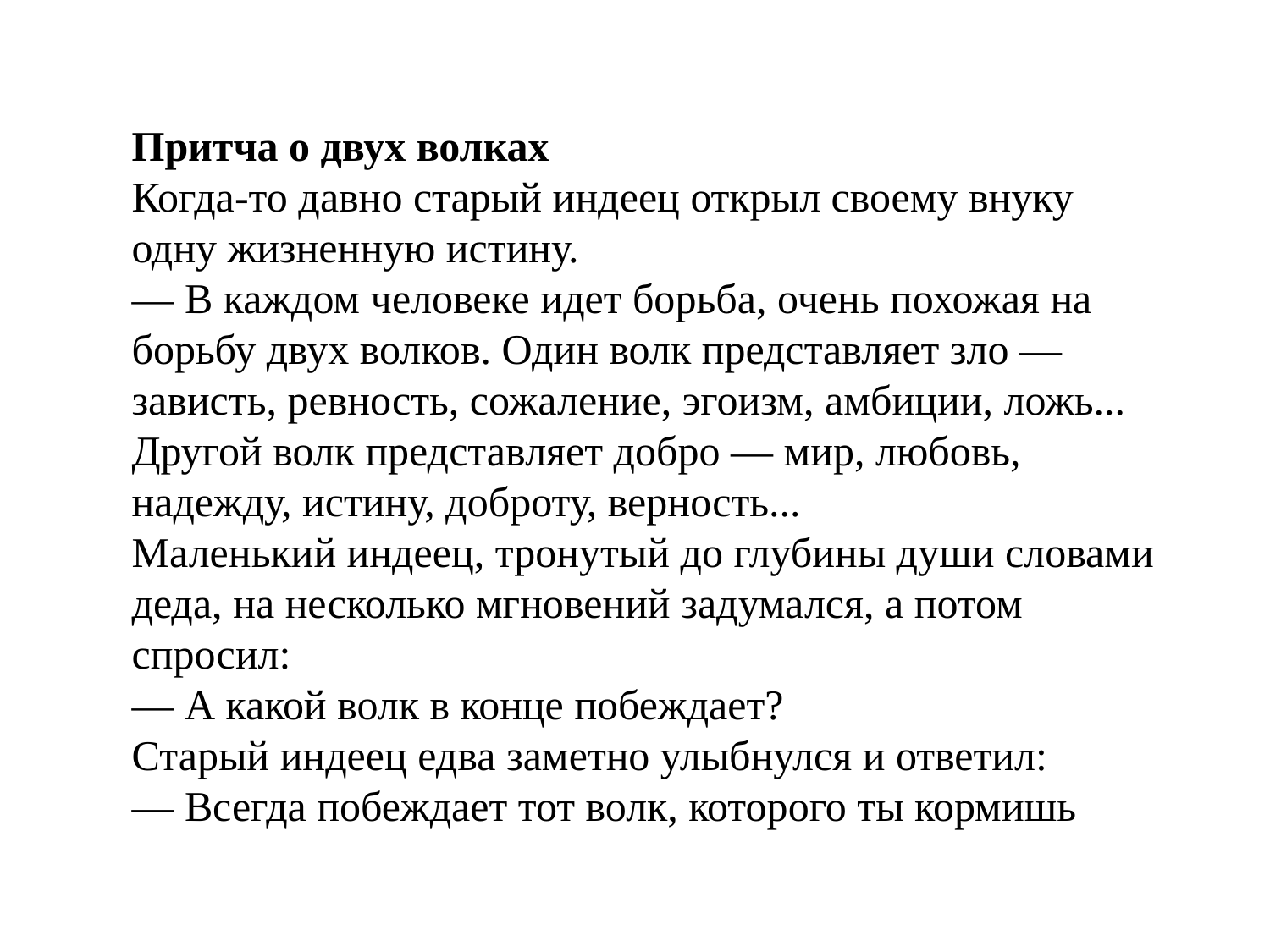

Притча о двух волках
Когда-то давно старый индеец открыл своему внуку одну жизненную истину.
— В каждом человеке идет борьба, очень похожая на борьбу двух волков. Один волк представляет зло — зависть, ревность, сожаление, эгоизм, амбиции, ложь... Другой волк представляет добро — мир, любовь, надежду, истину, доброту, верность...
Маленький индеец, тронутый до глубины души словами деда, на несколько мгновений задумался, а потом спросил:
— А какой волк в конце побеждает?
Старый индеец едва заметно улыбнулся и ответил:
— Всегда побеждает тот волк, которого ты кормишь